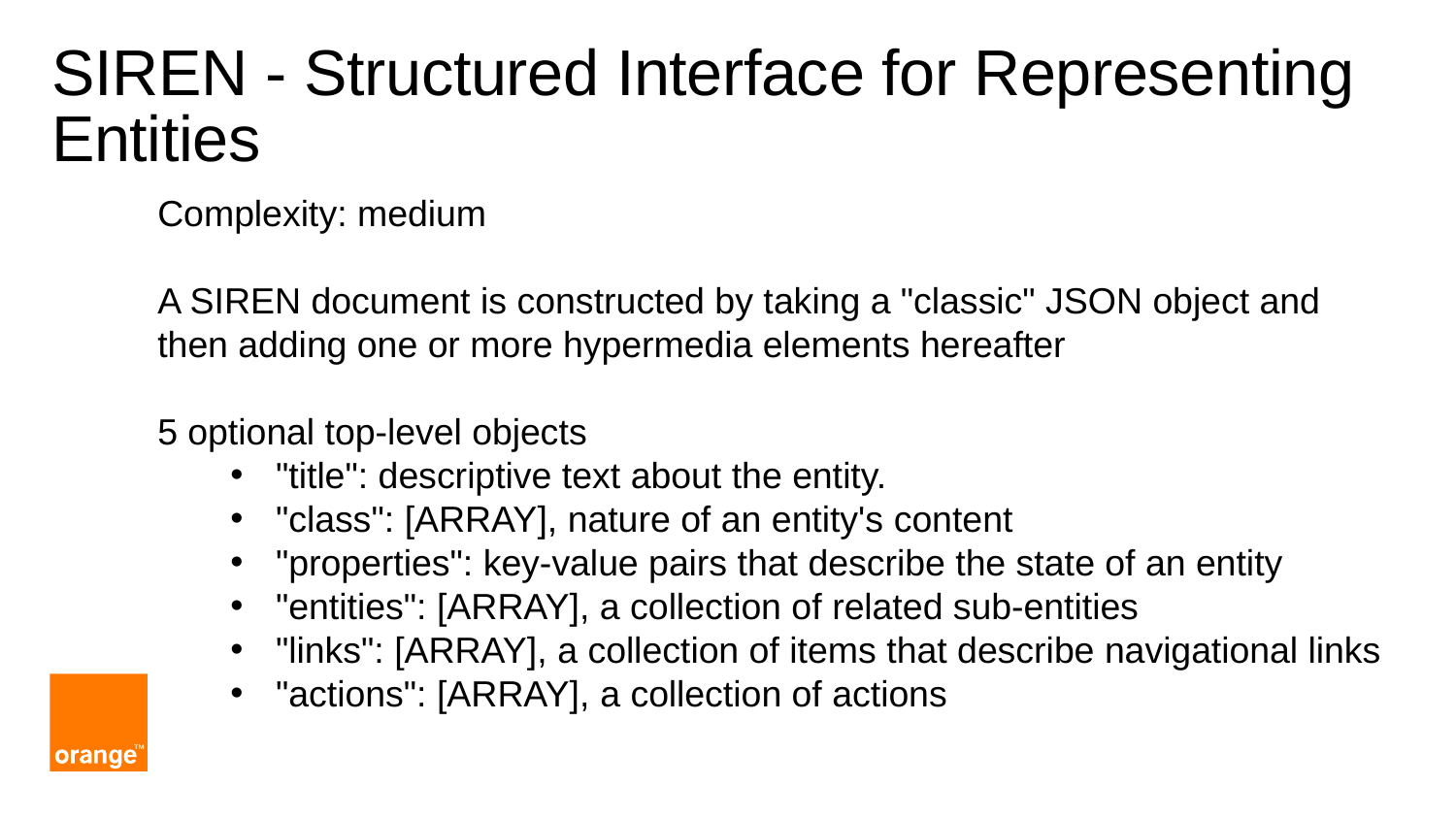

# SIREN - Structured Interface for Representing Entities
Complexity: medium

A SIREN document is constructed by taking a "classic" JSON object and then adding one or more hypermedia elements hereafter

5 optional top-level objects
"title": descriptive text about the entity.
"class": [ARRAY], nature of an entity's content
"properties": key-value pairs that describe the state of an entity
"entities": [ARRAY], a collection of related sub-entities
"links": [ARRAY], a collection of items that describe navigational links
"actions": [ARRAY], a collection of actions